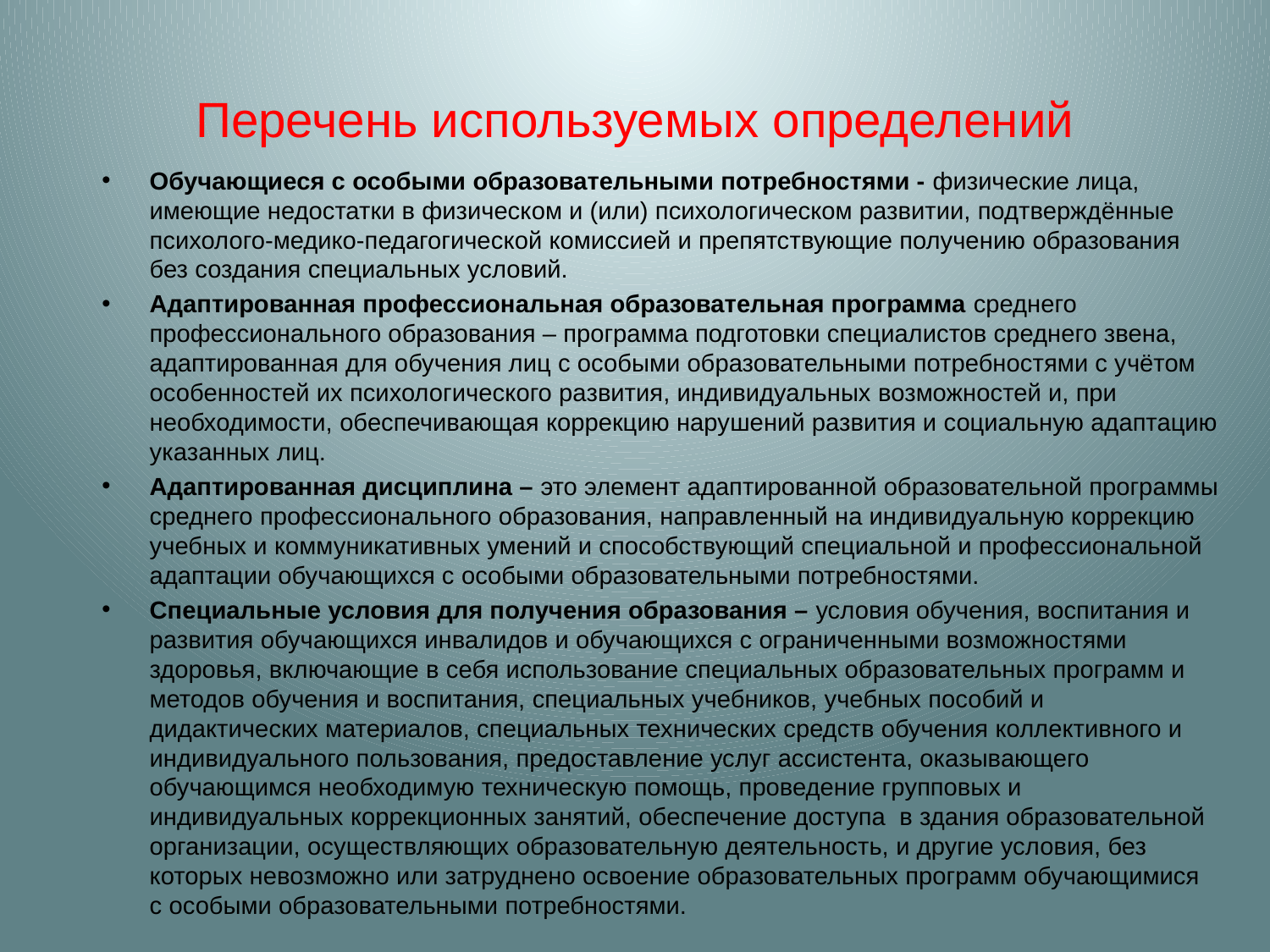

# Перечень используемых определений
Обучающиеся с особыми образовательными потребностями - физические лица, имеющие недостатки в физическом и (или) психологическом развитии, подтверждённые психолого-медико-педагогической комиссией и препятствующие получению образования без создания специальных условий.
Адаптированная профессиональная образовательная программа среднего профессионального образования – программа подготовки специалистов среднего звена, адаптированная для обучения лиц с особыми образовательными потребностями с учётом особенностей их психологического развития, индивидуальных возможностей и, при необходимости, обеспечивающая коррекцию нарушений развития и социальную адаптацию указанных лиц.
Адаптированная дисциплина – это элемент адаптированной образовательной программы среднего профессионального образования, направленный на индивидуальную коррекцию учебных и коммуникативных умений и способствующий специальной и профессиональной адаптации обучающихся с особыми образовательными потребностями.
Специальные условия для получения образования – условия обучения, воспитания и развития обучающихся инвалидов и обучающихся с ограниченными возможностями здоровья, включающие в себя использование специальных образовательных программ и методов обучения и воспитания, специальных учебников, учебных пособий и дидактических материалов, специальных технических средств обучения коллективного и индивидуального пользования, предоставление услуг ассистента, оказывающего обучающимся необходимую техническую помощь, проведение групповых и индивидуальных коррекционных занятий, обеспечение доступа  в здания образовательной организации, осуществляющих образовательную деятельность, и другие условия, без которых невозможно или затруднено освоение образовательных программ обучающимися с особыми образовательными потребностями.